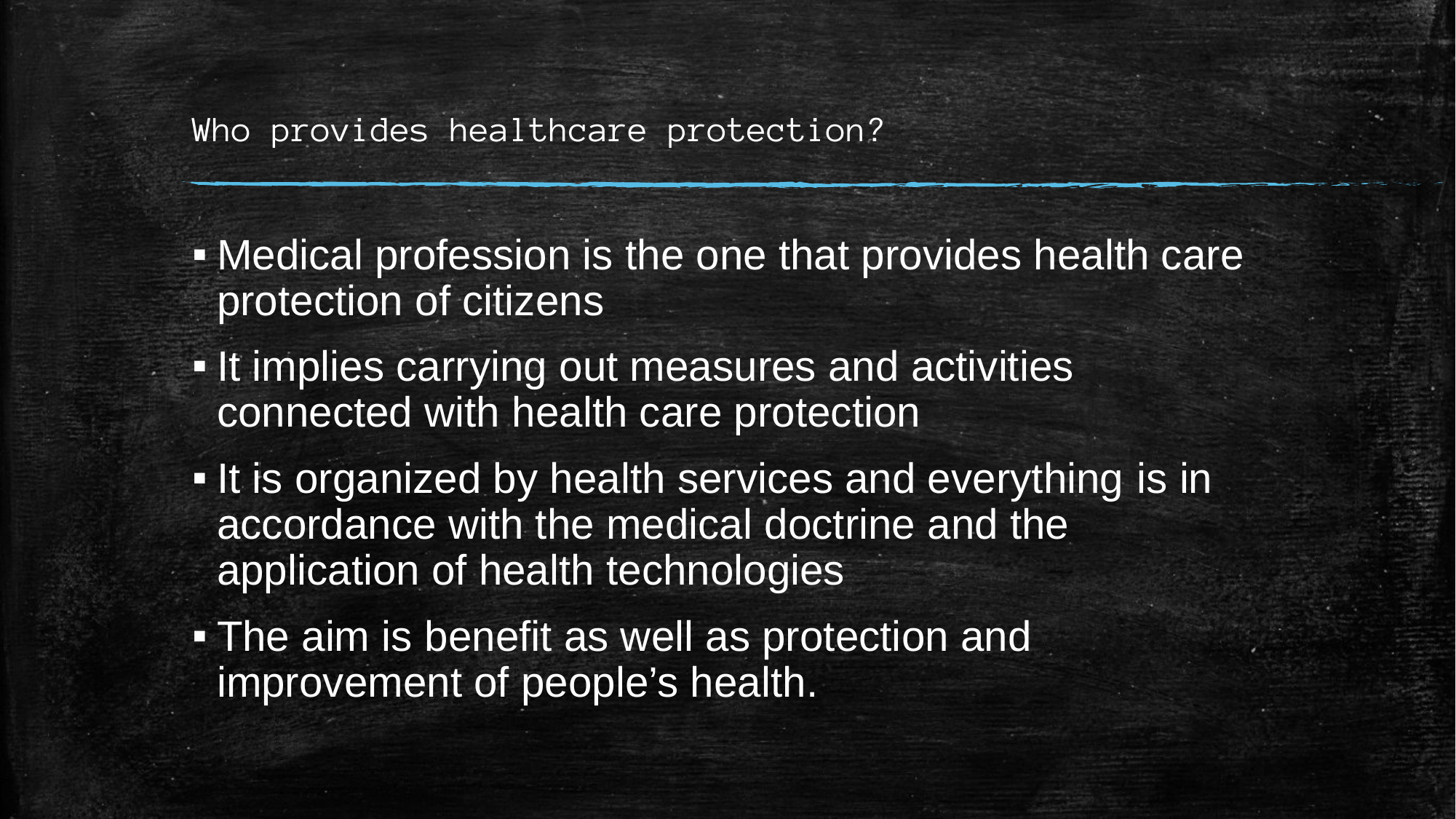

# Who provides healthcare protection?
Medical profession is the one that provides health care protection of citizens
It implies carrying out measures and activities connected with health care protection
It is organized by health services and everything is in accordance with the medical doctrine and the application of health technologies
The aim is beneﬁt as well as protection and improvement of people’s health.